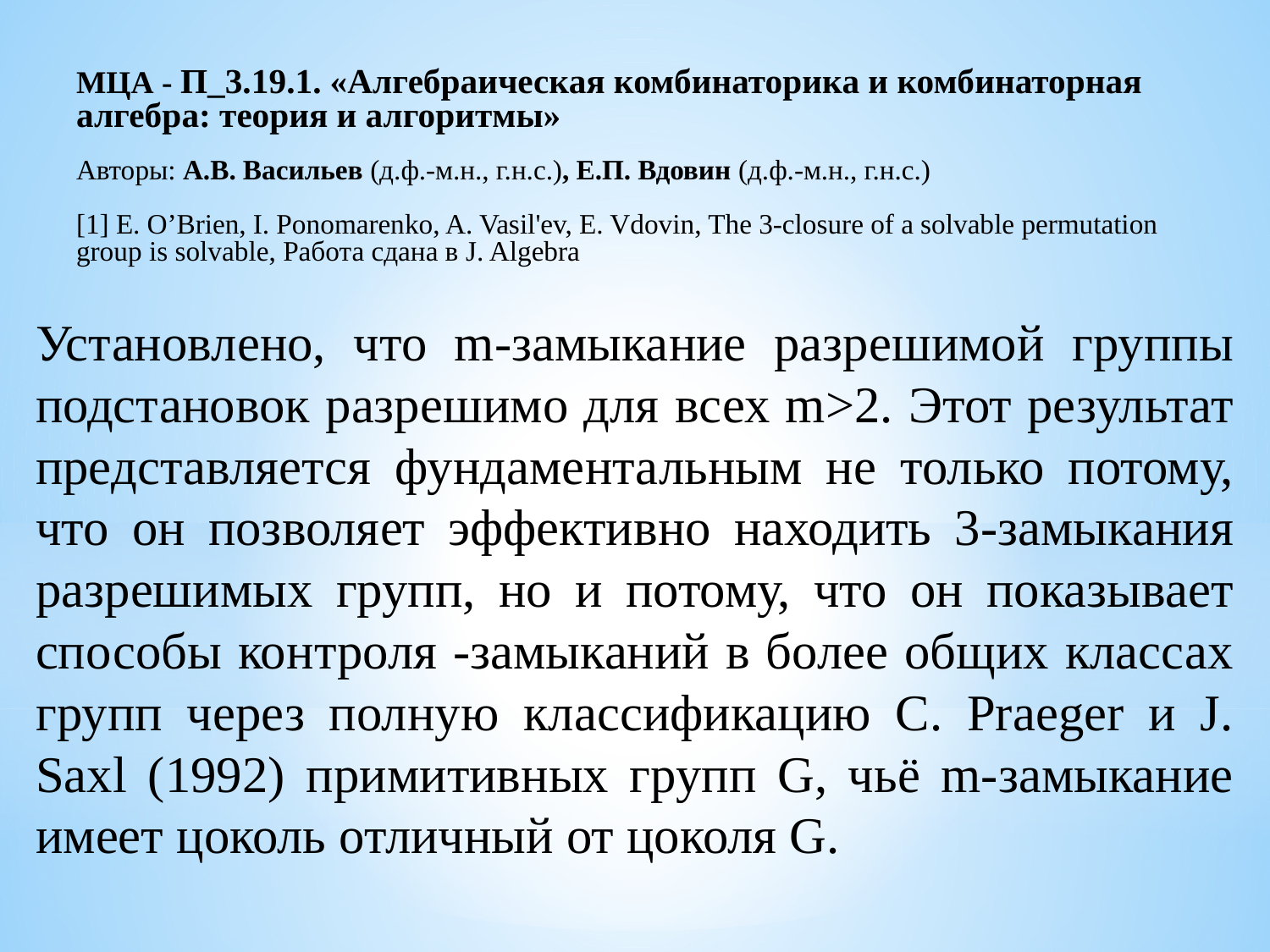

МЦА - П_3.19.1. «Алгебраическая комбинаторика и комбинаторная алгебра: теория и алгоритмы»
Авторы: А.В. Васильев (д.ф.-м.н., г.н.с.), Е.П. Вдовин (д.ф.-м.н., г.н.с.)

[1] E. O’Brien, I. Ponomarenko, A. Vasil'ev, E. Vdovin, The 3-closure of a solvable permutation group is solvable, Работа сдана в J. Algebra
Установлено, что m-замыкание разрешимой группы подстановок разрешимо для всех m>2. Этот результат представляется фундаментальным не только потому, что он позволяет эффективно находить 3-замыкания разрешимых групп, но и потому, что он показывает способы контроля -замыканий в более общих классах групп через полную классификацию C. Praeger и J. Saxl (1992) примитивных групп G, чьё m-замыкание имеет цоколь отличный от цоколя G.